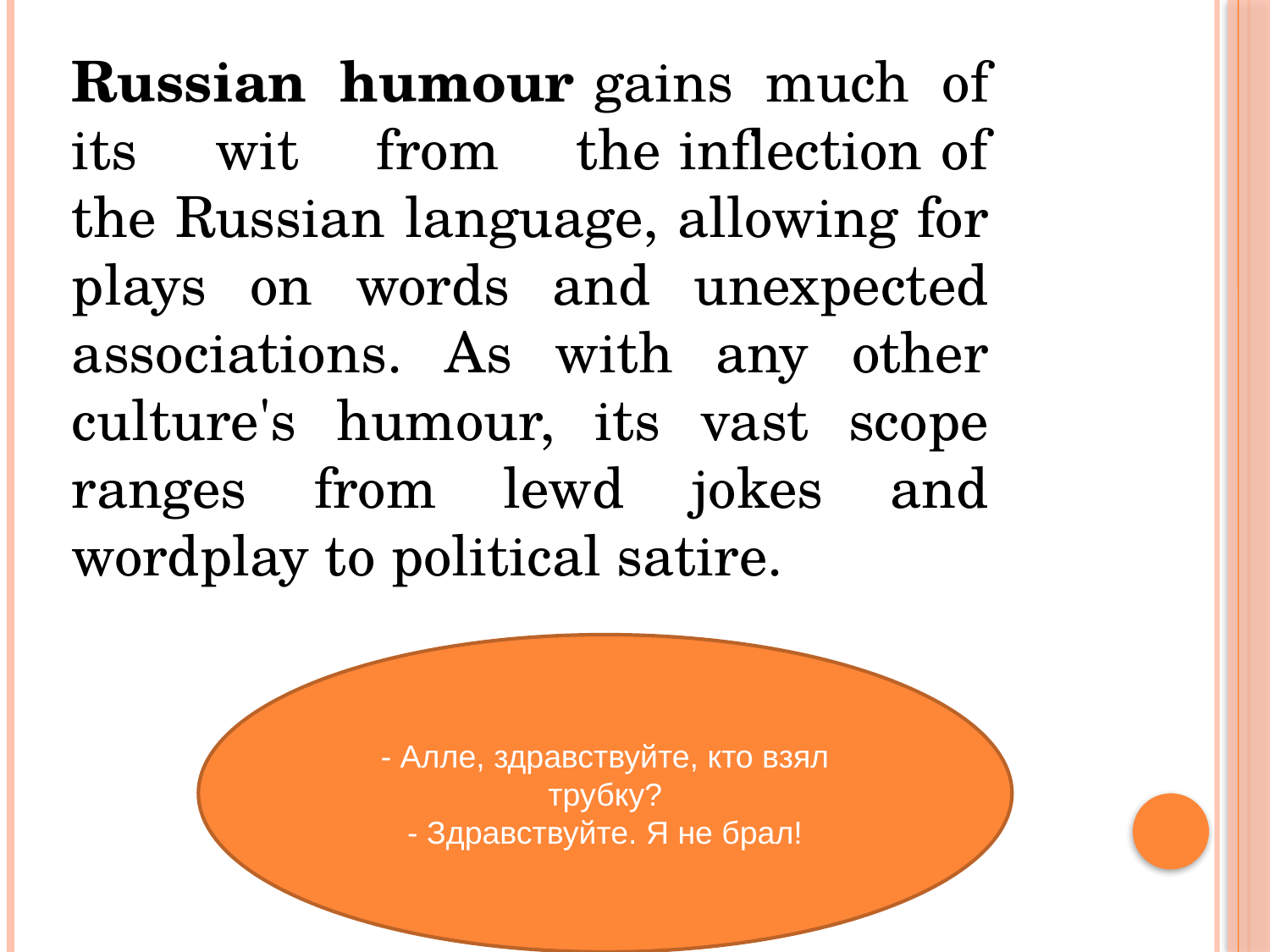

Russian humour gains much of its wit from the inflection of the Russian language, allowing for plays on words and unexpected associations. As with any other culture's humour, its vast scope ranges from lewd jokes and wordplay to political satire.
- Алле, здравствуйте, кто взял трубку?
- Здравствуйте. Я не брал!